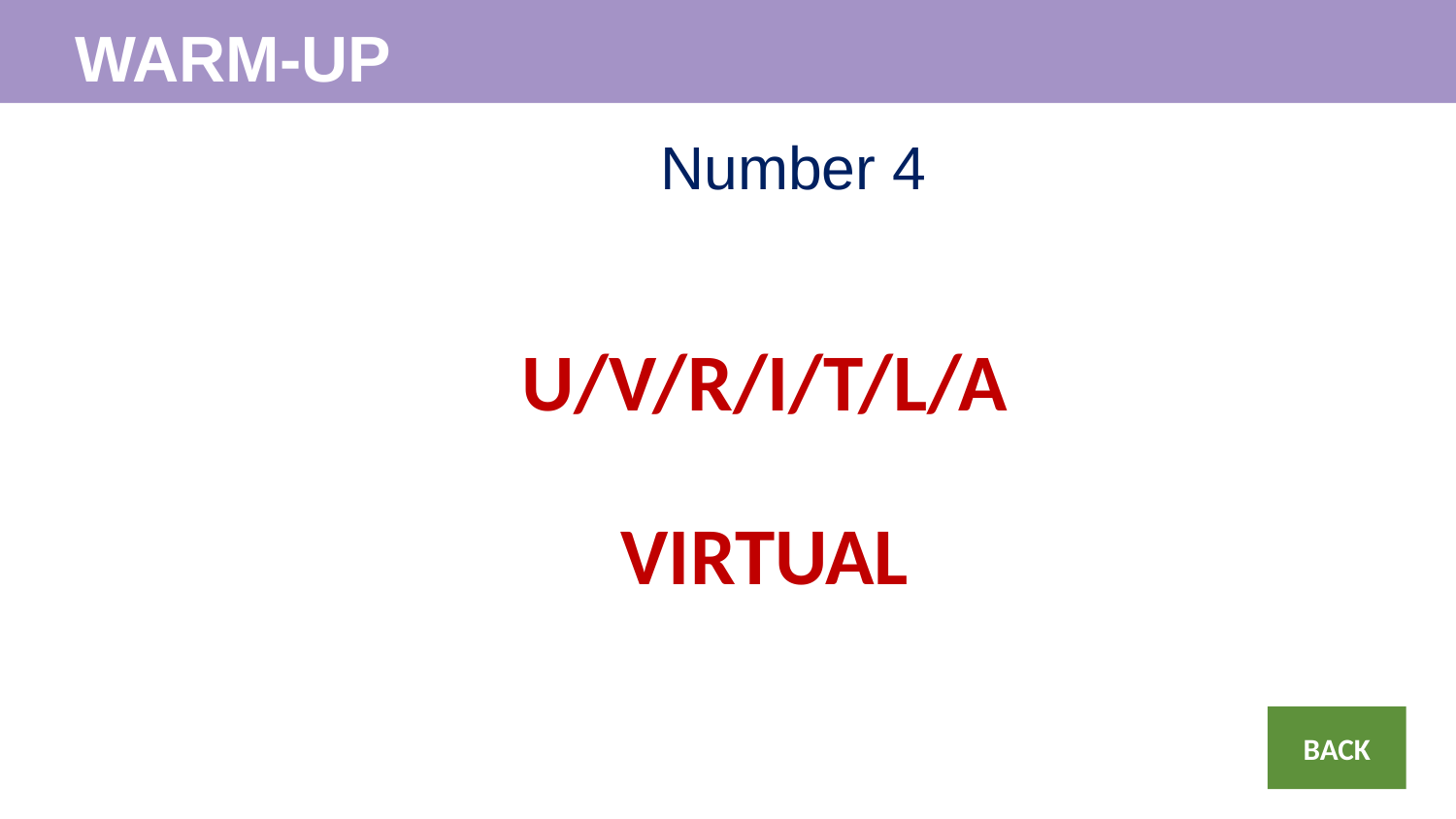

WARM-UP
WARM-UP
Number 4
U/V/R/I/T/L/A
VIRTUAL
BACK